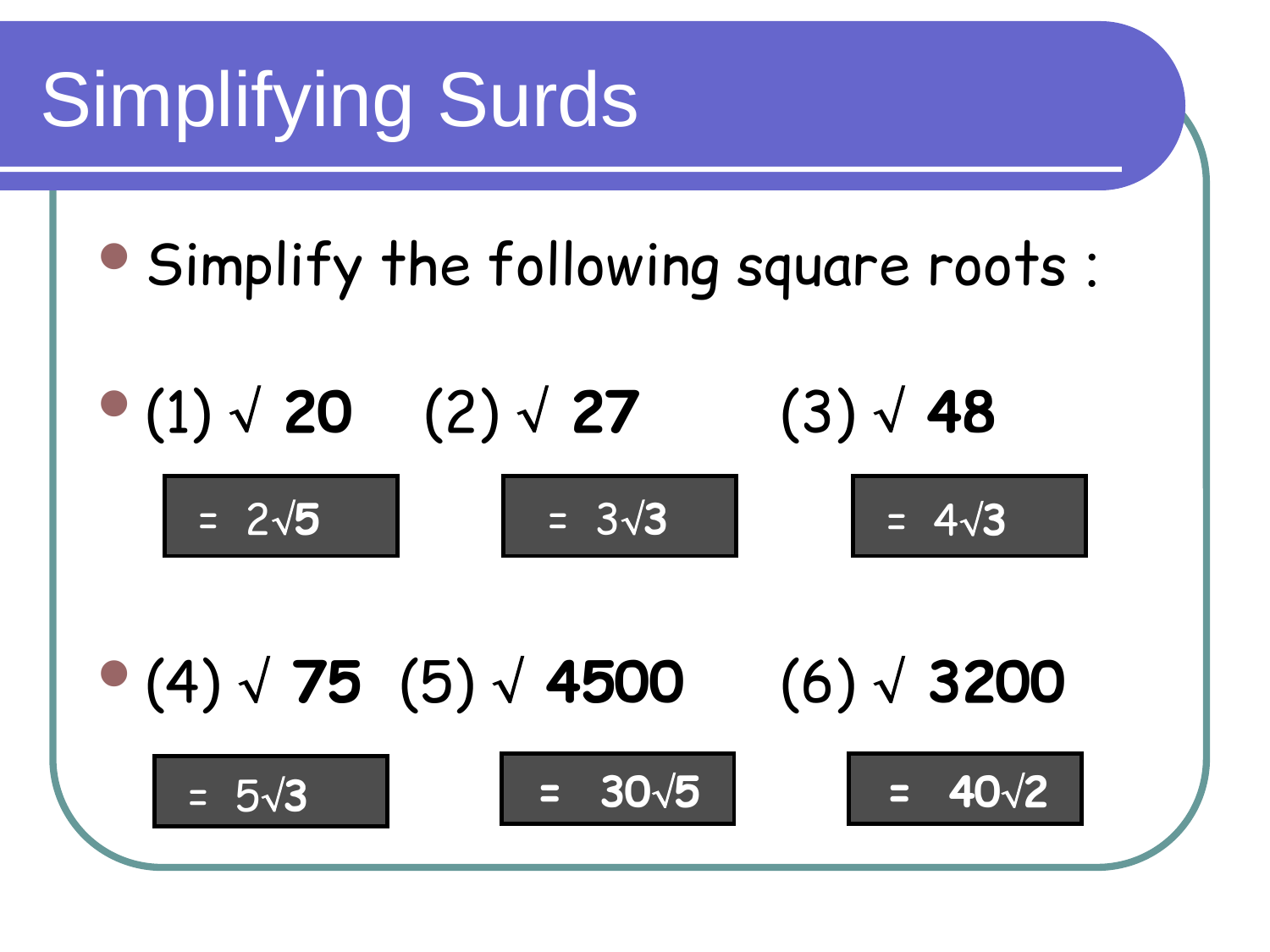

# Simplifying Surds
Simplify the following square roots :

(1) √ 20	 (2) √ 27		(3) √ 48

(4) √ 75	(5) √ 4500	(6) √ 3200

=  2√5
=  3√3
=  4√3

=  30√5
=  40√2
=  5√3